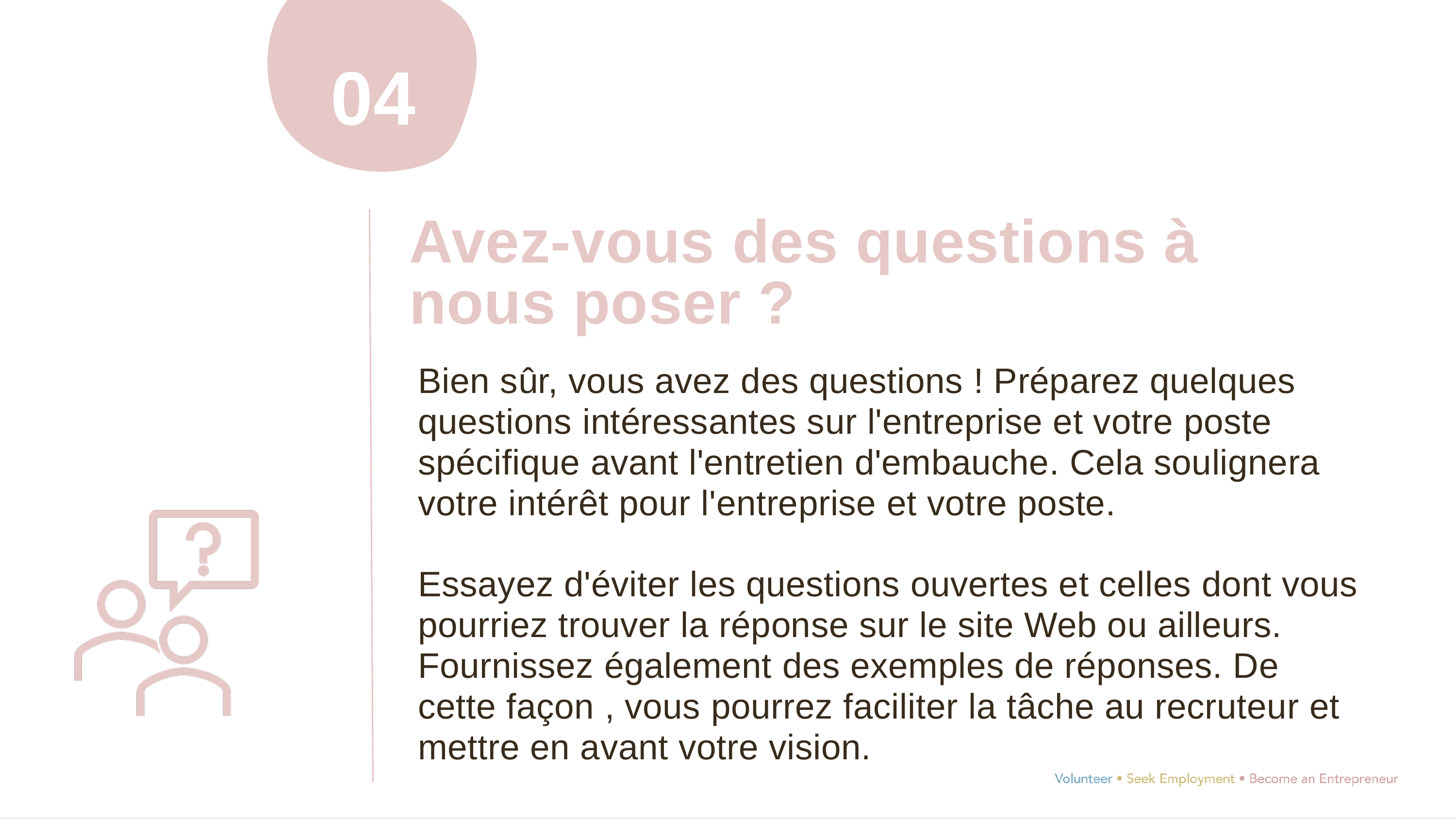

04
Avez-vous des questions à nous poser ?

Bien sûr, vous avez des questions ! Préparez quelques questions intéressantes sur l'entreprise et votre poste spécifique avant l'entretien d'embauche. Cela soulignera votre intérêt pour l'entreprise et votre poste.

Essayez d'éviter les questions ouvertes et celles dont vous pourriez trouver la réponse sur le site Web ou ailleurs. Fournissez également des exemples de réponses. De cette façon , vous pourrez faciliter la tâche au recruteur et mettre en avant votre vision.